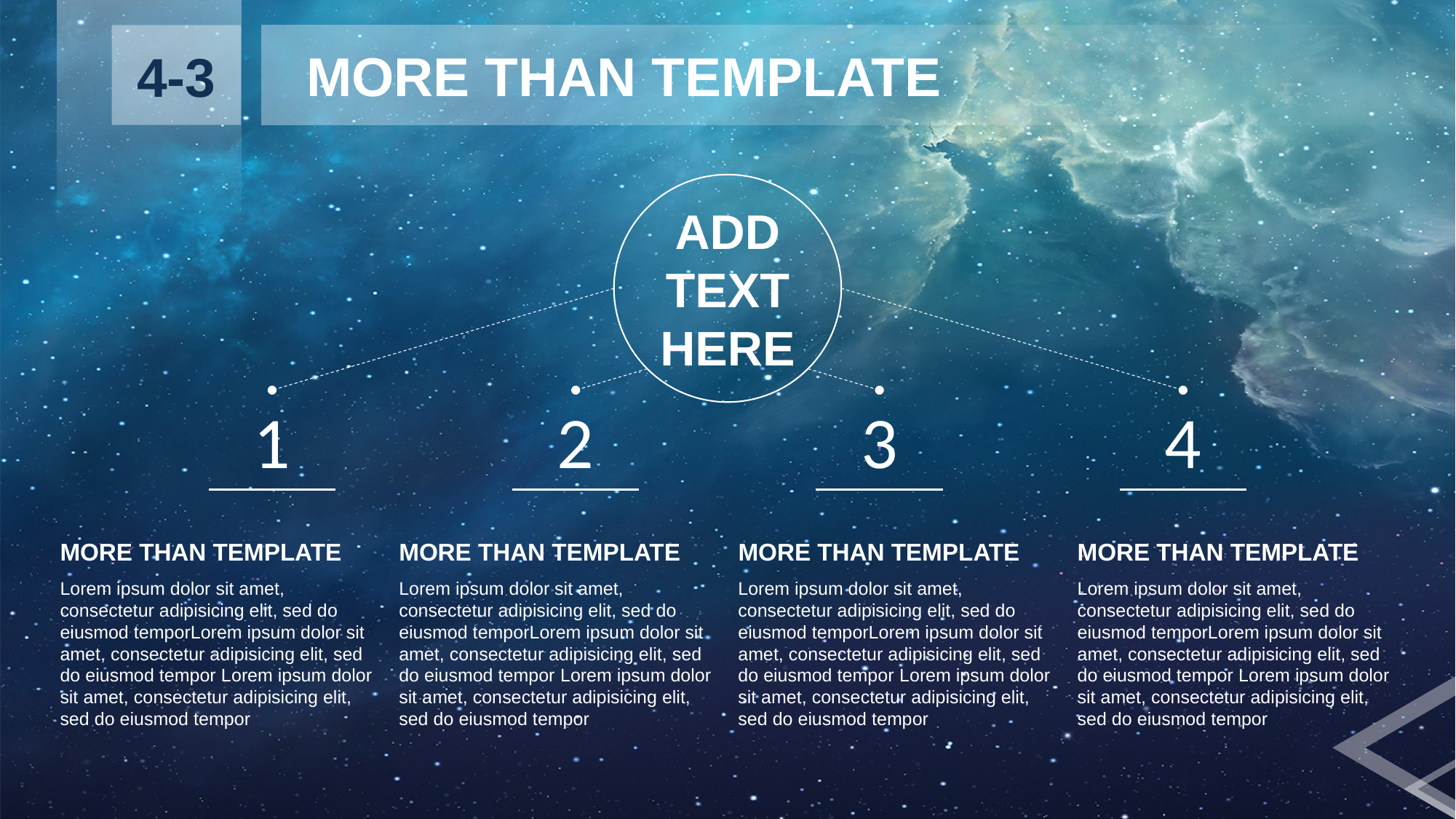

4-3

MORE THAN TEMPLATE
ADD
TEXT
HERE
1
2
3
4
MORE THAN TEMPLATE
MORE THAN TEMPLATE
MORE THAN TEMPLATE
MORE THAN TEMPLATE
Lorem ipsum dolor sit amet, consectetur adipisicing elit, sed do eiusmod temporLorem ipsum dolor sit amet, consectetur adipisicing elit, sed do eiusmod tempor Lorem ipsum dolor sit amet, consectetur adipisicing elit, sed do eiusmod tempor

Lorem ipsum dolor sit amet, consectetur adipisicing elit, sed do eiusmod temporLorem ipsum dolor sit amet, consectetur adipisicing elit, sed do eiusmod tempor Lorem ipsum dolor sit amet, consectetur adipisicing elit, sed do eiusmod tempor

Lorem ipsum dolor sit amet, consectetur adipisicing elit, sed do eiusmod temporLorem ipsum dolor sit amet, consectetur adipisicing elit, sed do eiusmod tempor Lorem ipsum dolor sit amet, consectetur adipisicing elit, sed do eiusmod tempor

Lorem ipsum dolor sit amet, consectetur adipisicing elit, sed do eiusmod temporLorem ipsum dolor sit amet, consectetur adipisicing elit, sed do eiusmod tempor Lorem ipsum dolor sit amet, consectetur adipisicing elit, sed do eiusmod tempor